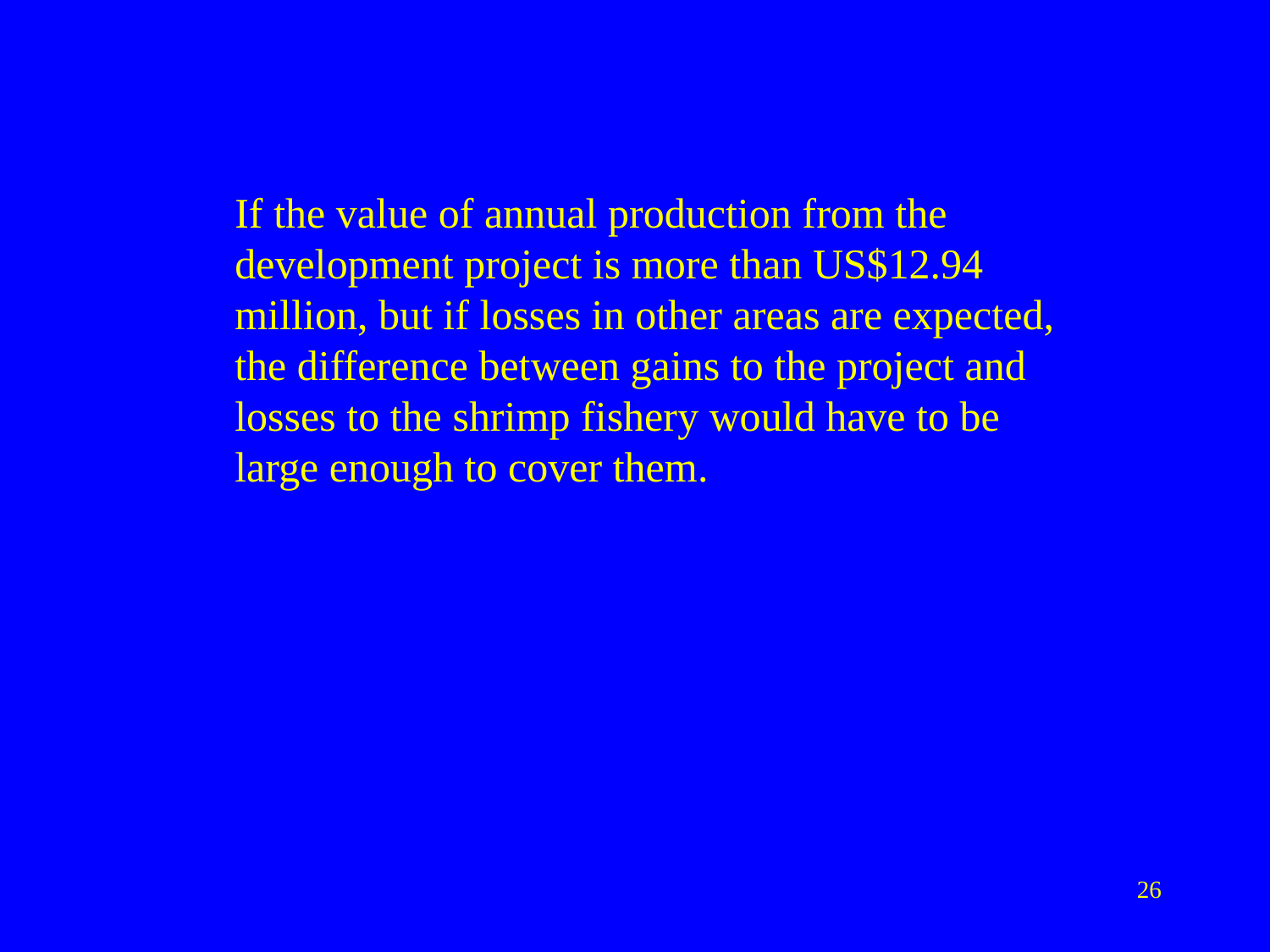

If the value of annual production from the development project is more than US$12.94 million, but if losses in other areas are expected, the difference between gains to the project and losses to the shrimp fishery would have to be large enough to cover them.
26